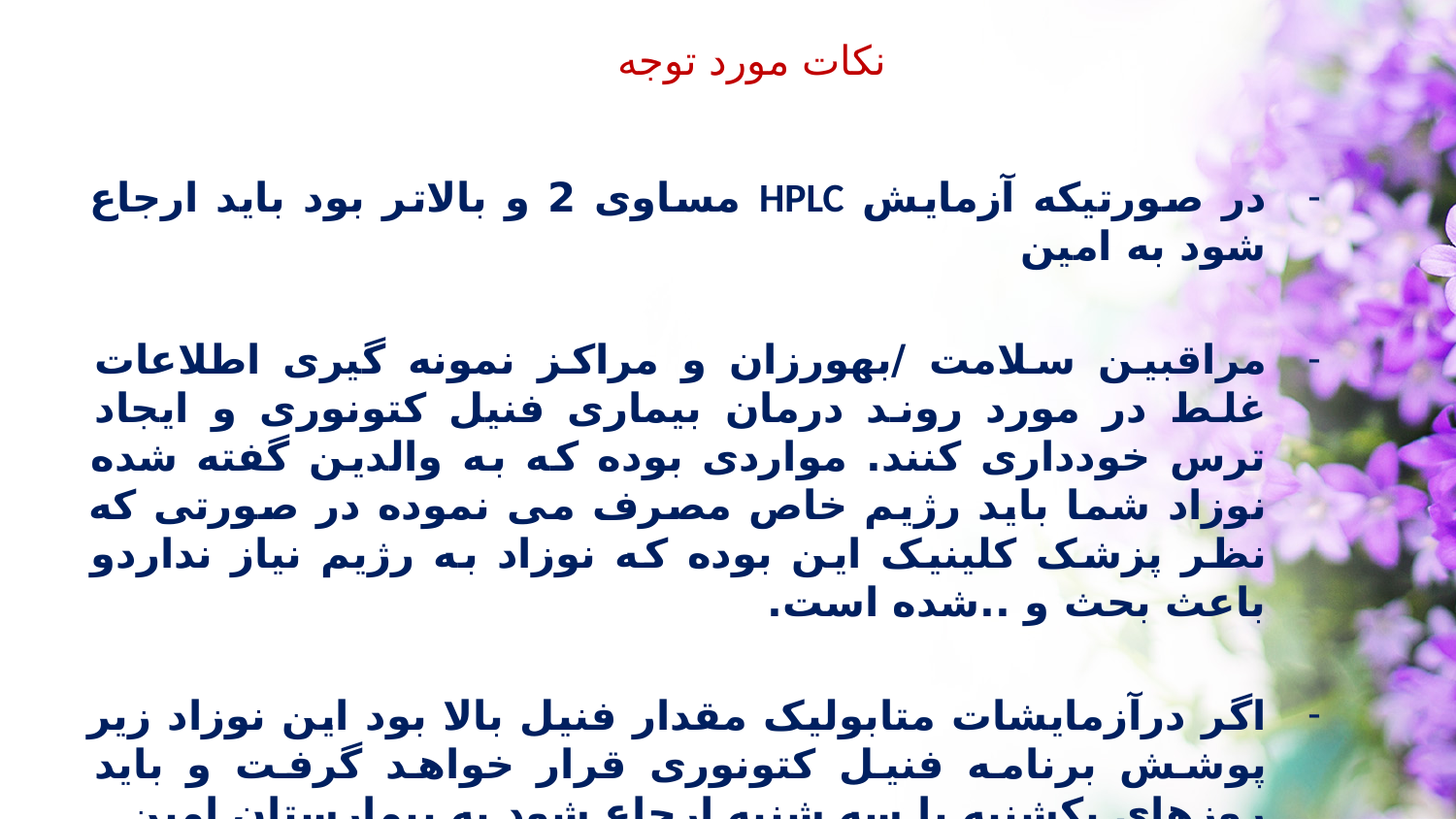

نکات مورد توجه

در صورتیکه آزمایش HPLC مساوی 2 و بالاتر بود باید ارجاع شود به امین

مراقبین سلامت /بهورزان و مراکز نمونه گیری اطلاعات غلط در مورد روند درمان بیماری فنیل کتونوری و ایجاد ترس خودداری کنند. مواردی بوده که به والدین گفته شده نوزاد شما باید رژیم خاص مصرف می نموده در صورتی که نظر پزشک کلینیک این بوده که نوزاد به رژیم نیاز نداردو باعث بحث و ..شده است.

اگر درآزمایشات متابولیک مقدار فنیل بالا بود این نوزاد زیر پوشش برنامه فنیل کتونوری قرار خواهد گرفت و باید روزهای یکشنبه یا سه شنبه ارجاع شود به بیمارستان امین